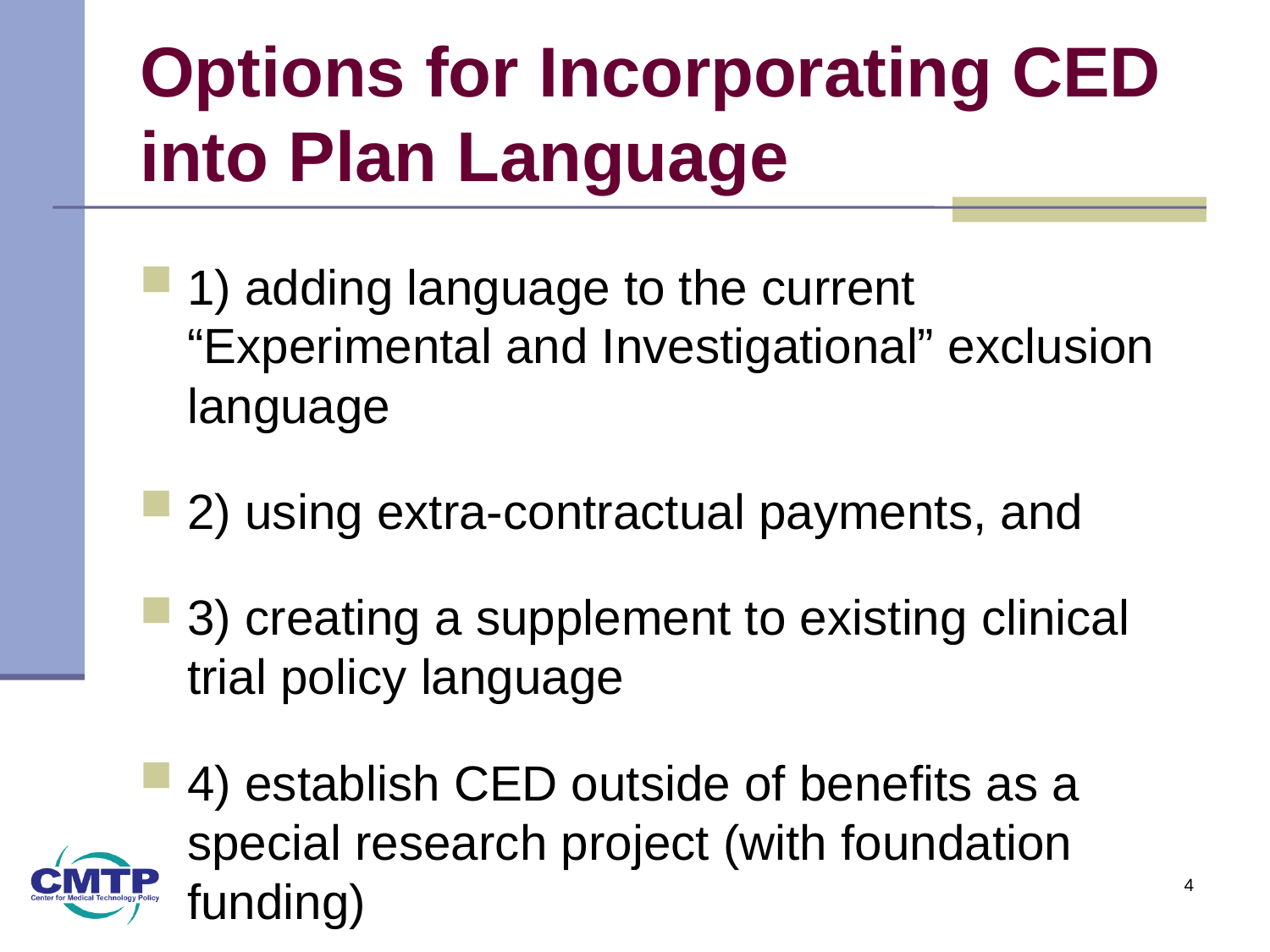

# Options for Incorporating CED into Plan Language
1) adding language to the current “Experimental and Investigational” exclusion language

2) using extra-contractual payments, and

3) creating a supplement to existing clinical trial policy language

4) establish CED outside of benefits as a special research project (with foundation funding)

4